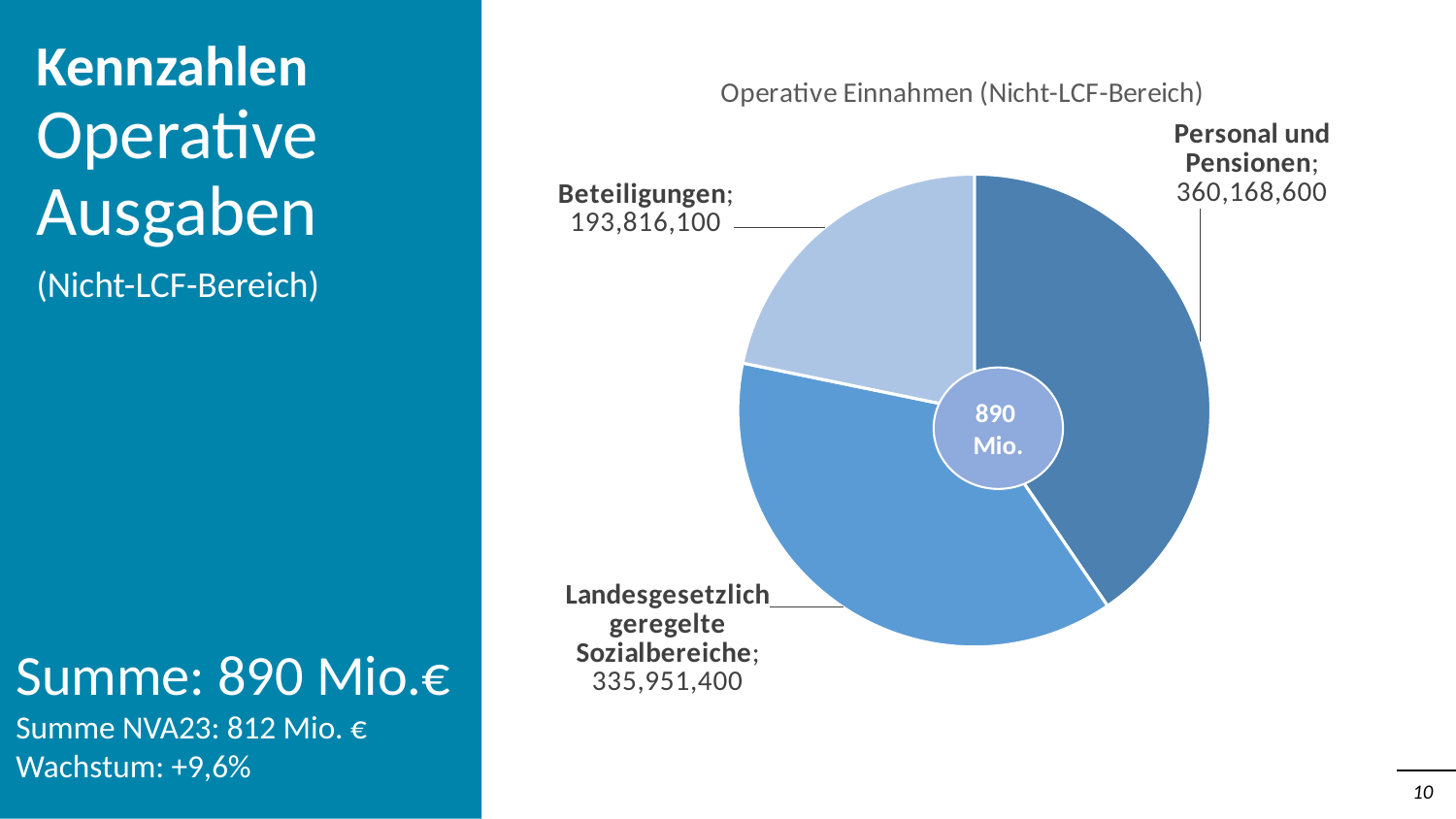

Kennzahlen
Operative Ausgaben
(Nicht-LCF-Bereich)

### Chart: Operative Einnahmen (Nicht-LCF-Bereich)

| Category |
|---|

### Chart

| Category |
|---|

### Chart

| Category | Operative Ausgaben (Nicht-LCF-Bereich) |
|---|---|
| Personal und Pensionen | 360168600.0 |
| Landesgesetzlich geregelte Sozialbereiche | 335951400.0 |
| Beteiligungen | 193816100.0 |
890  Mio.
Summe: 890 Mio.€
Summe NVA23: 812 Mio. €
Wachstum: +9,6%